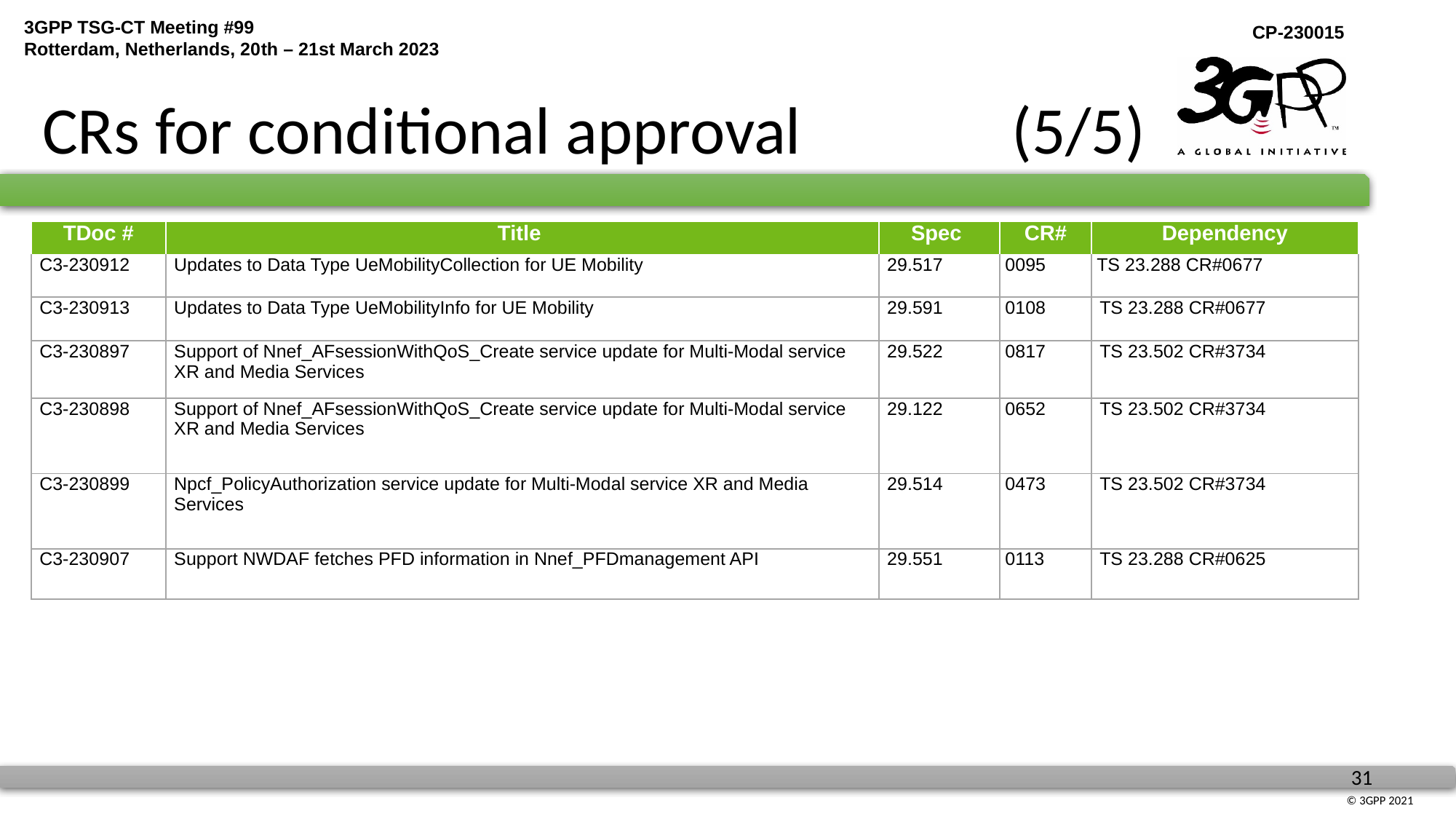

# CRs for conditional approval              (5/5)
| TDoc # | Title | Spec | CR# | Dependency |
| --- | --- | --- | --- | --- |
| C3-230912 | Updates to Data Type UeMobilityCollection for UE Mobility | 29.517 | 0095 | TS 23.288 CR#0677 |
| C3-230913 | Updates to Data Type UeMobilityInfo for UE Mobility | 29.591 | 0108 | TS 23.288 CR#0677 |
| C3-230897 | Support of Nnef\_AFsessionWithQoS\_Create service update for Multi-Modal service XR and Media Services | 29.522 | 0817 | TS 23.502 CR#3734 |
| C3-230898 | Support of Nnef\_AFsessionWithQoS\_Create service update for Multi-Modal service XR and Media Services | 29.122 | 0652 | TS 23.502 CR#3734 |
| C3-230899 | Npcf\_PolicyAuthorization service update for Multi-Modal service XR and Media Services | 29.514 | 0473 | TS 23.502 CR#3734 |
| C3-230907 | Support NWDAF fetches PFD information in Nnef\_PFDmanagement API | 29.551 | 0113 | TS 23.288 CR#0625 |